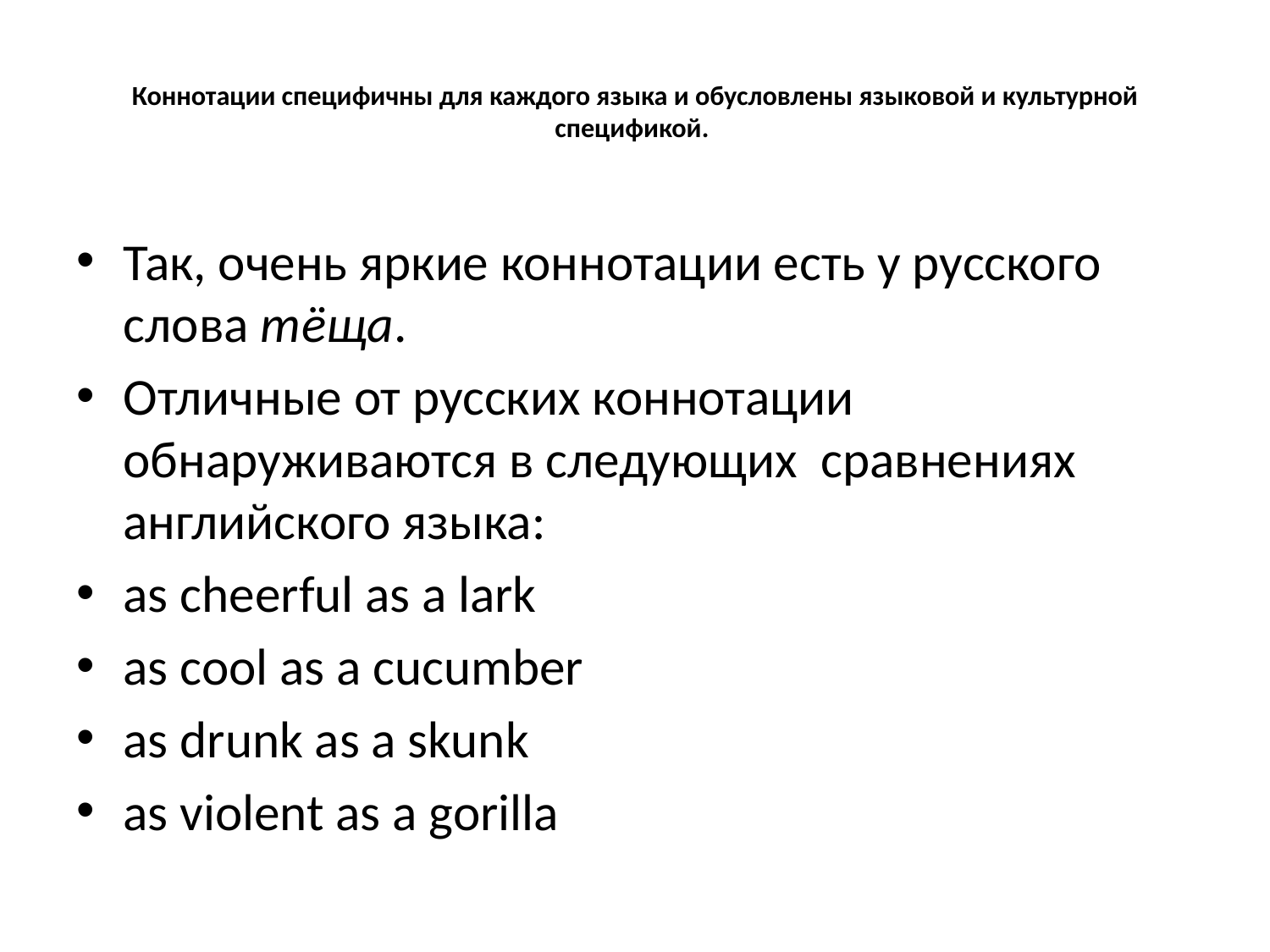

# Коннотации специфичны для каждого языка и обусловлены языковой и культурной спецификой.
Так, очень яркие коннотации есть у русского слова тёща.
Отличные от русских коннотации обнаруживаются в следующих  сравнениях английского языка:
as cheerful as a lark
as cool as a cucumber
as drunk as a skunk
as violent as a gorilla